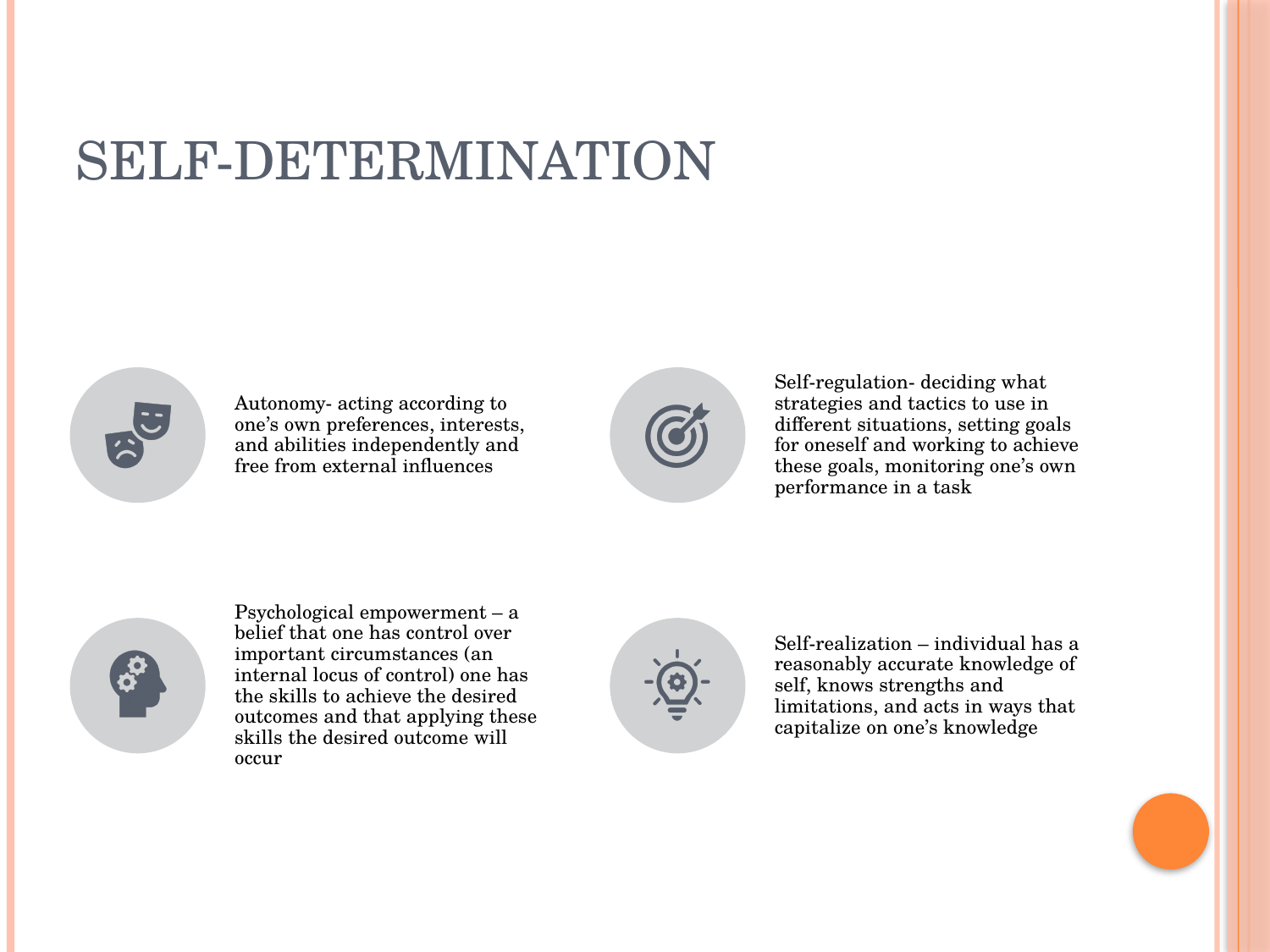

# Self-determination
Autonomy- acting according to one’s own preferences, interests, and abilities independently and free from external influences
Self-regulation- deciding what strategies and tactics to use in different situations, setting goals for oneself and working to achieve these goals, monitoring one’s own performance in a task
Psychological empowerment – a belief that one has control over important circumstances (an internal locus of control) one has the skills to achieve the desired outcomes and that applying these skills the desired outcome will occur
Self-realization – individual has a reasonably accurate knowledge of self, knows strengths and limitations, and acts in ways that capitalize on one’s knowledge